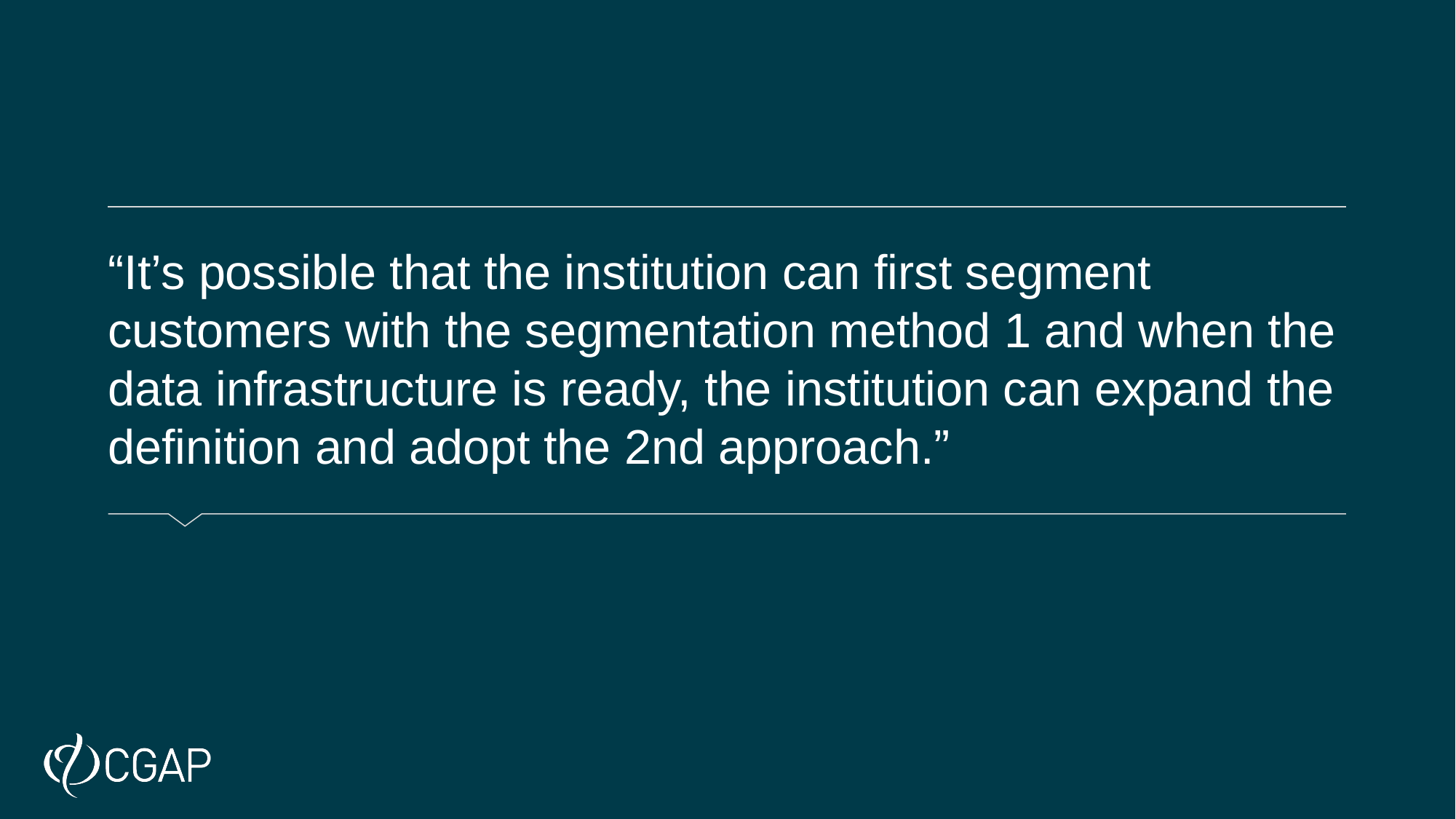

“It’s possible that the institution can first segment customers with the segmentation method 1 and when the data infrastructure is ready, the institution can expand the definition and adopt the 2nd approach.”
# ad